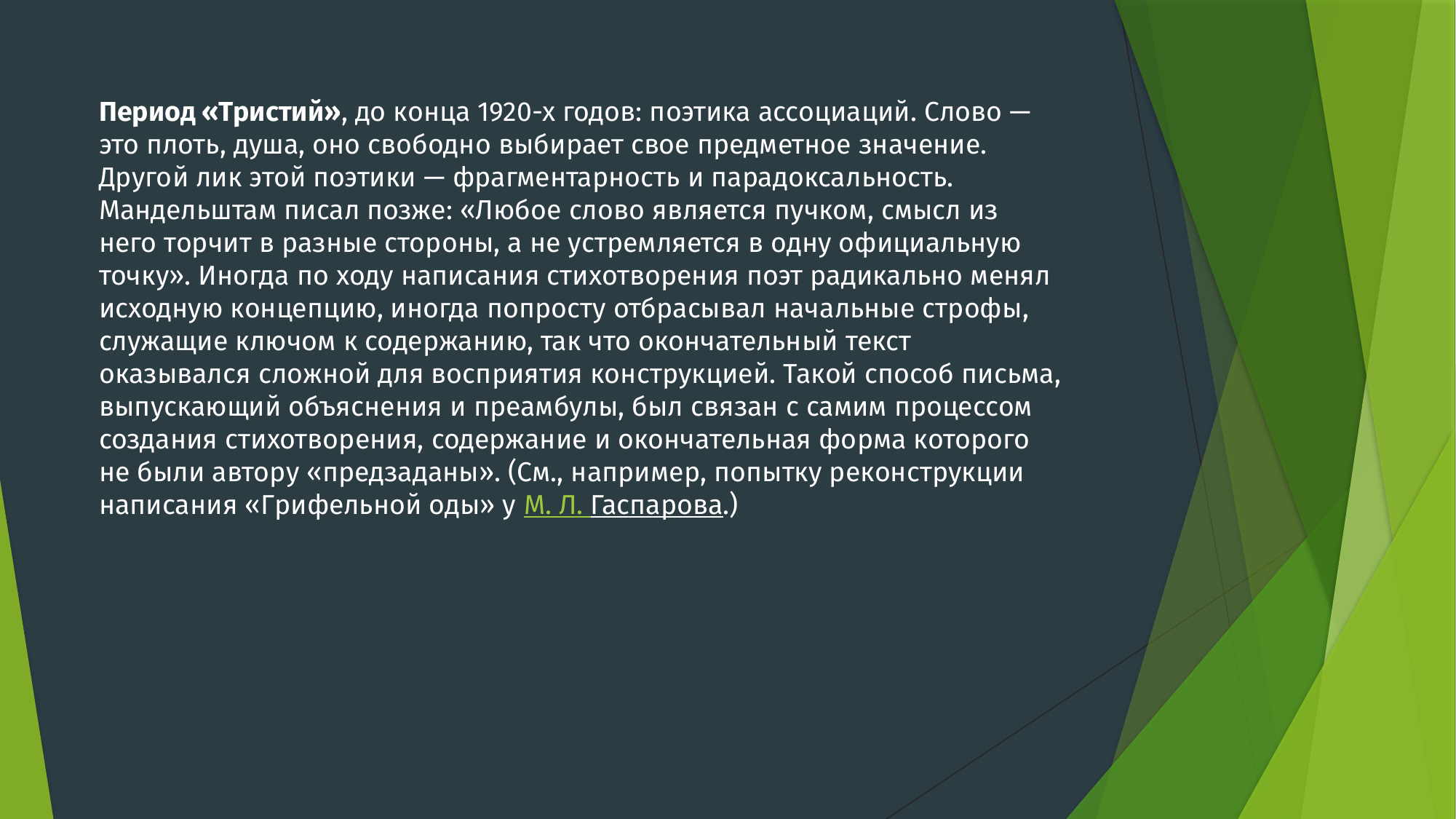

Период «Тристий», до конца 1920-х годов: поэтика ассоциаций. Слово — это плоть, душа, оно свободно выбирает свое предметное значение. Другой лик этой поэтики — фрагментарность и парадоксальность. Мандельштам писал позже: «Любое слово является пучком, смысл из него торчит в разные стороны, а не устремляется в одну официальную точку». Иногда по ходу написания стихотворения поэт радикально менял исходную концепцию, иногда попросту отбрасывал начальные строфы, служащие ключом к содержанию, так что окончательный текст оказывался сложной для восприятия конструкцией. Такой способ письма, выпускающий объяснения и преамбулы, был связан с самим процессом создания стихотворения, содержание и окончательная форма которого не были автору «предзаданы». (См., например, попытку реконструкции написания «Грифельной оды» у М. Л. Гаспарова.)